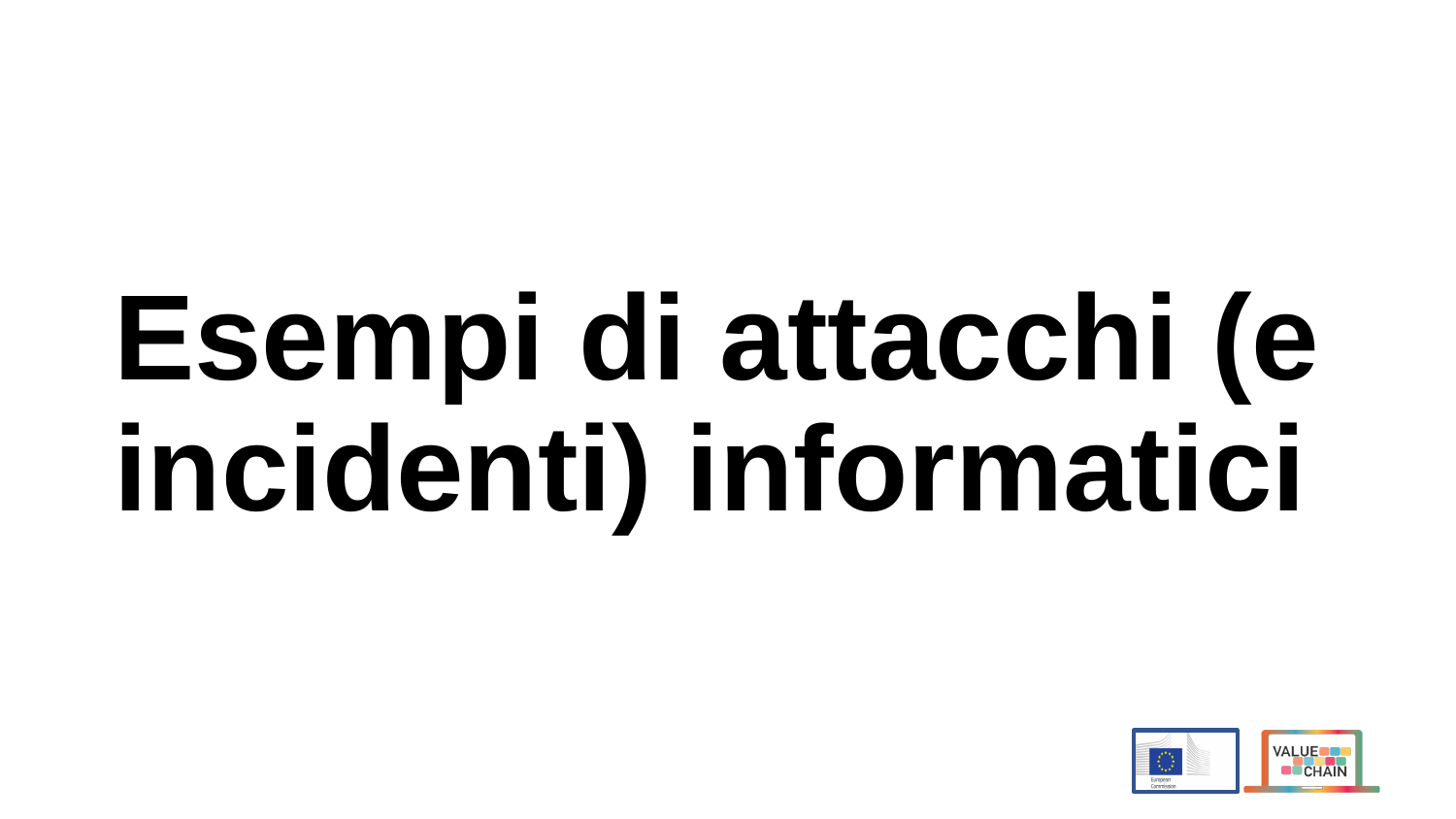

# Esempi di attacchi (e incidenti) informatici